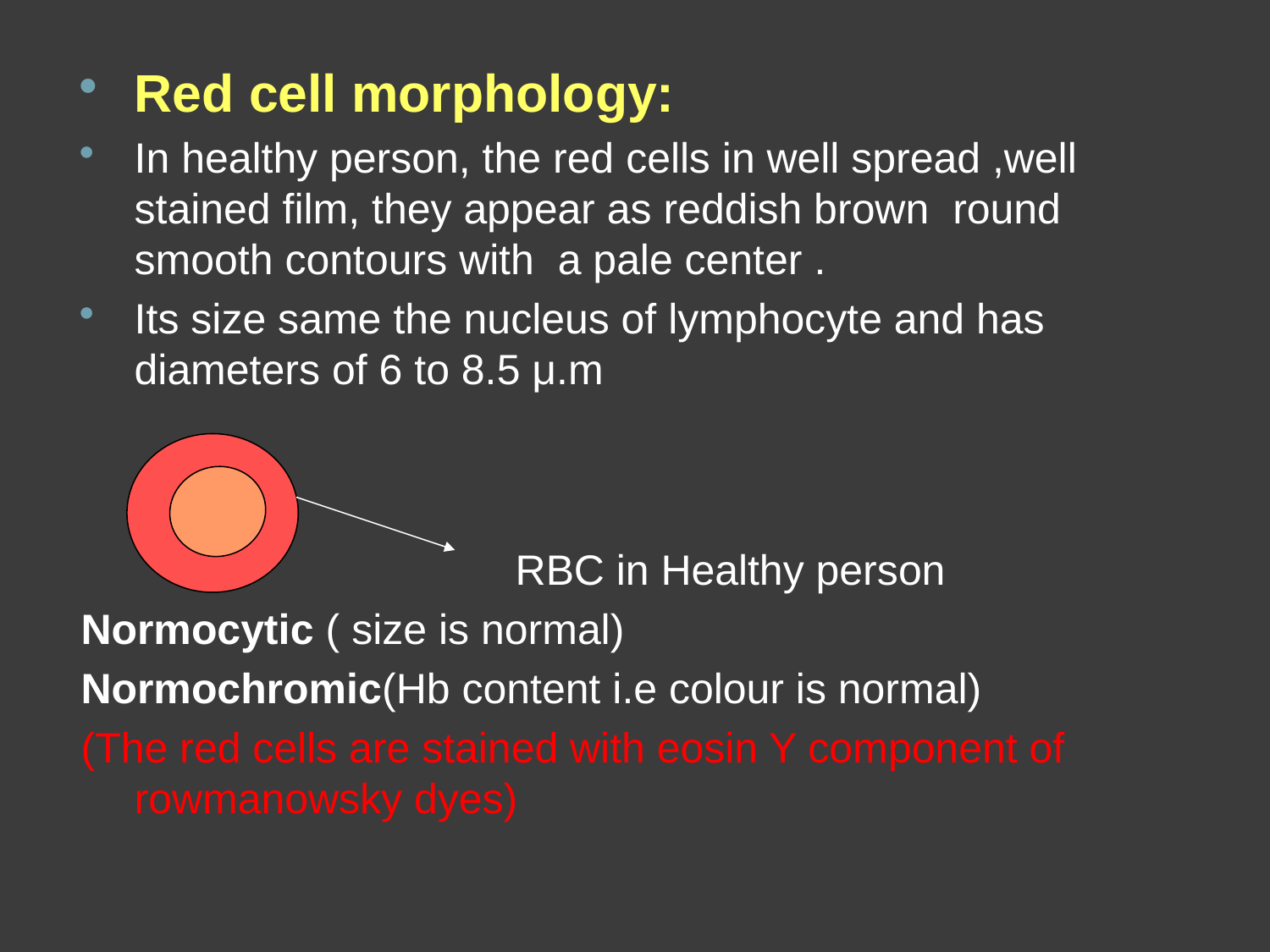

Red cell morphology:
In healthy person, the red cells in well spread ,well stained film, they appear as reddish brown  round smooth contours with  a pale center .
Its size same the nucleus of lymphocyte and has diameters of 6 to 8.5 μ.m

				RBC in Healthy person
Normocytic ( size is normal)
Normochromic(Hb content i.e colour is normal)
(The red cells are stained with eosin Y component of rowmanowsky dyes)